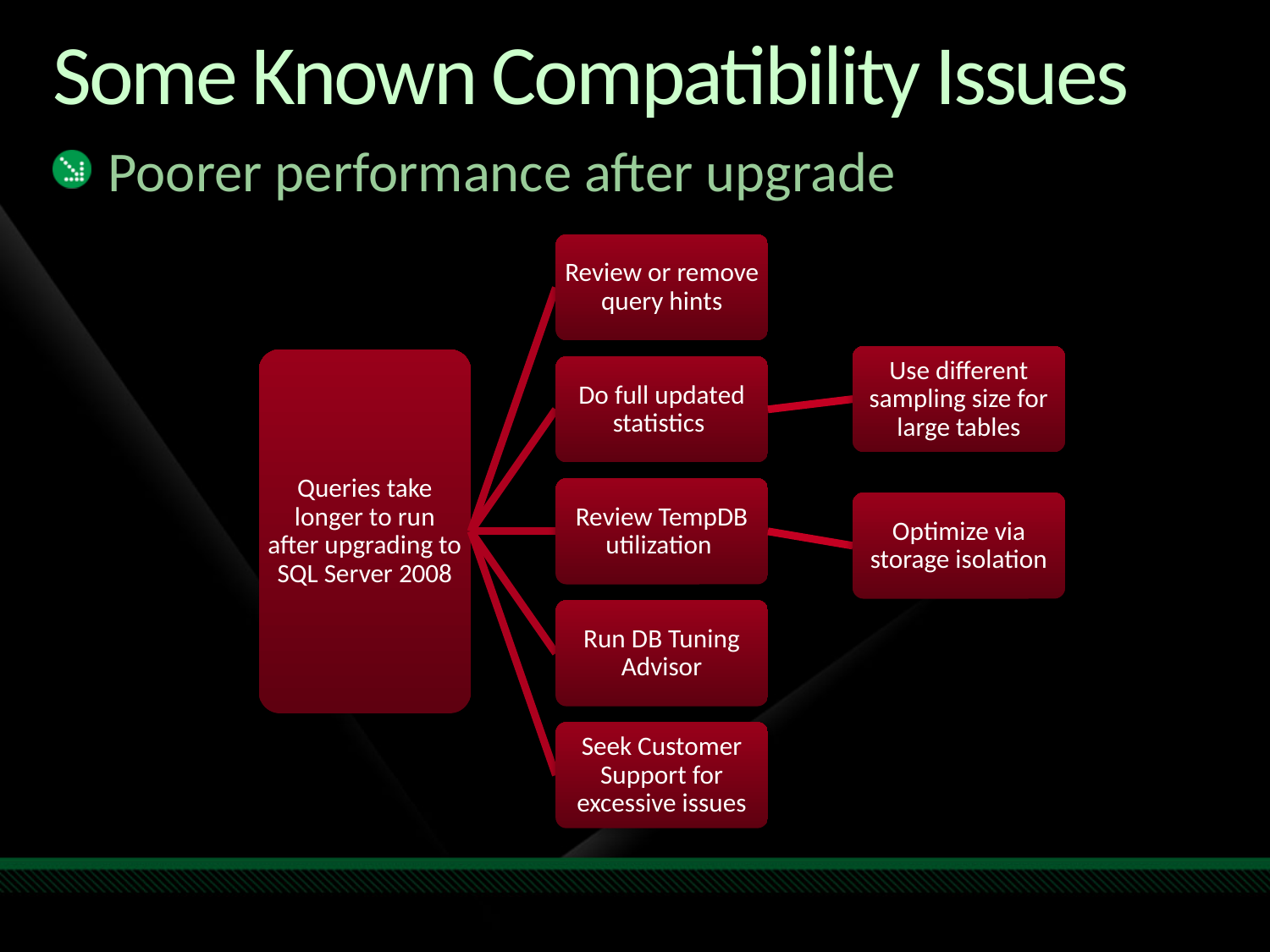

# Some Known Compatibility Issues
Poorer performance after upgrade

Queries take longer to run after upgrading to SQL Server 2008

Review or remove query hints

Do full updated statistics

Use different sampling size for large tables

Review TempDB utilization

Optimize via storage isolation

Run DB Tuning Advisor

Seek Customer Support for excessive issues